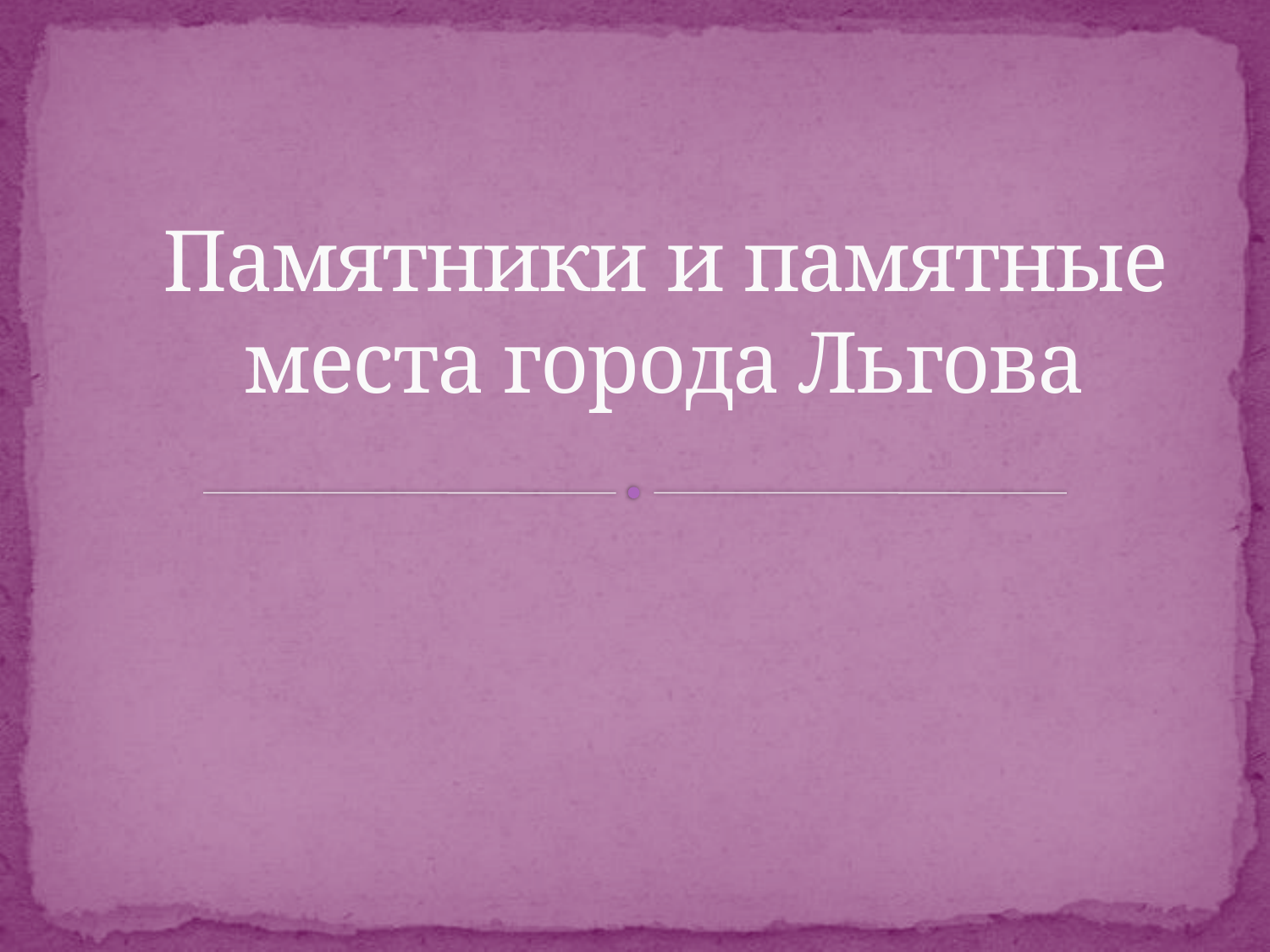

# Памятники и памятные места города Льгова